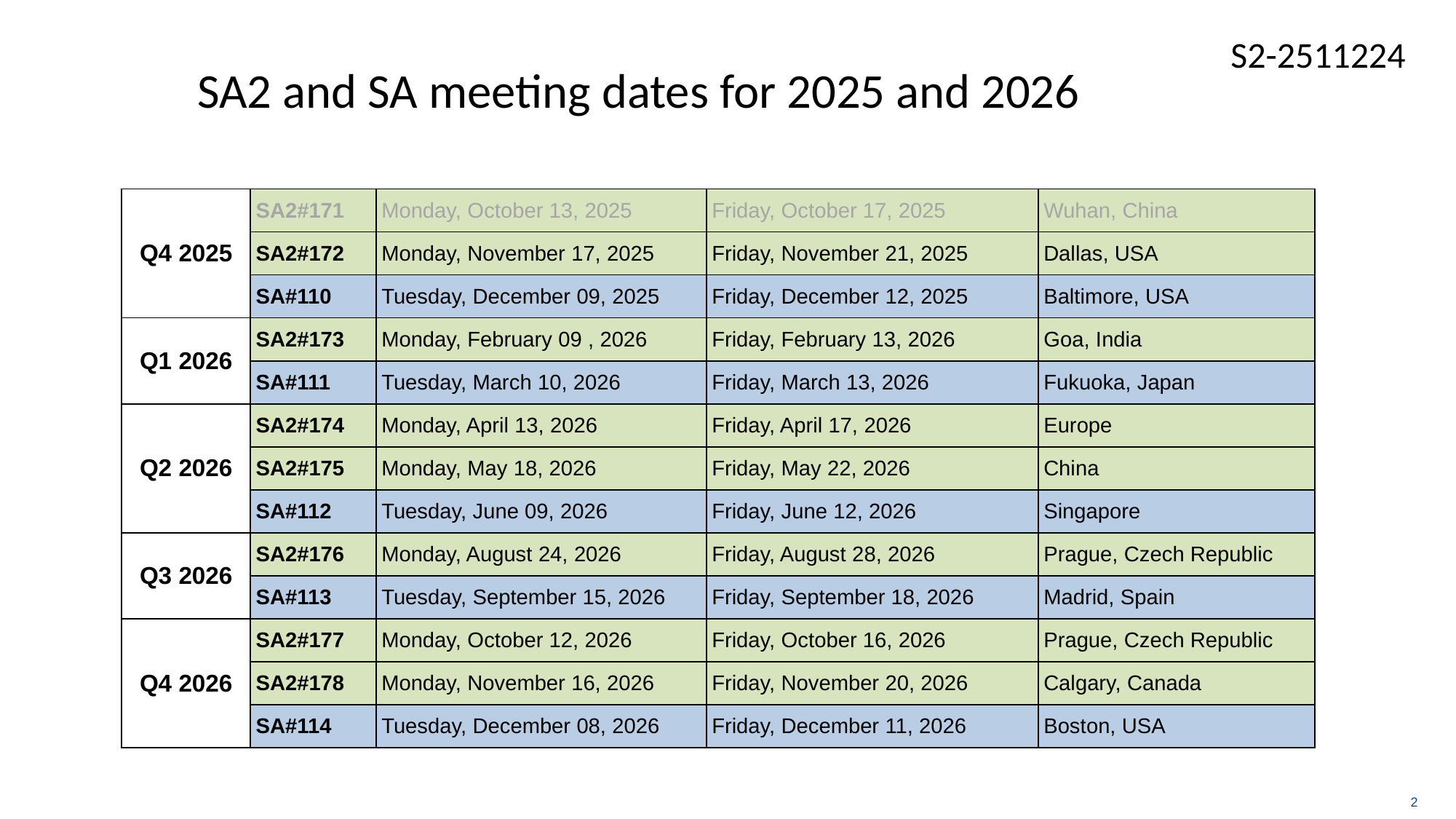

# SA2 and SA meeting dates for 2025 and 2026
| Q4 2025 | SA2#171 | Monday, October 13, 2025 | Friday, October 17, 2025 | Wuhan, China |
| --- | --- | --- | --- | --- |
|  | SA2#172 | Monday, November 17, 2025 | Friday, November 21, 2025 | Dallas, USA |
|  | SA#110 | Tuesday, December 09, 2025 | Friday, December 12, 2025 | Baltimore, USA |
| Q1 2026 | SA2#173 | Monday, February 09 , 2026 | Friday, February 13, 2026 | Goa, India |
|  | SA#111 | Tuesday, March 10, 2026 | Friday, March 13, 2026 | Fukuoka, Japan |
| Q2 2026 | SA2#174 | Monday, April 13, 2026 | Friday, April 17, 2026 | Europe |
|  | SA2#175 | Monday, May 18, 2026 | Friday, May 22, 2026 | China |
|  | SA#112 | Tuesday, June 09, 2026 | Friday, June 12, 2026 | Singapore |
| Q3 2026 | SA2#176 | Monday, August 24, 2026 | Friday, August 28, 2026 | Prague, Czech Republic |
|  | SA#113 | Tuesday, September 15, 2026 | Friday, September 18, 2026 | Madrid, Spain |
| Q4 2026 | SA2#177 | Monday, October 12, 2026 | Friday, October 16, 2026 | Prague, Czech Republic |
|  | SA2#178 | Monday, November 16, 2026 | Friday, November 20, 2026 | Calgary, Canada |
|  | SA#114 | Tuesday, December 08, 2026 | Friday, December 11, 2026 | Boston, USA |